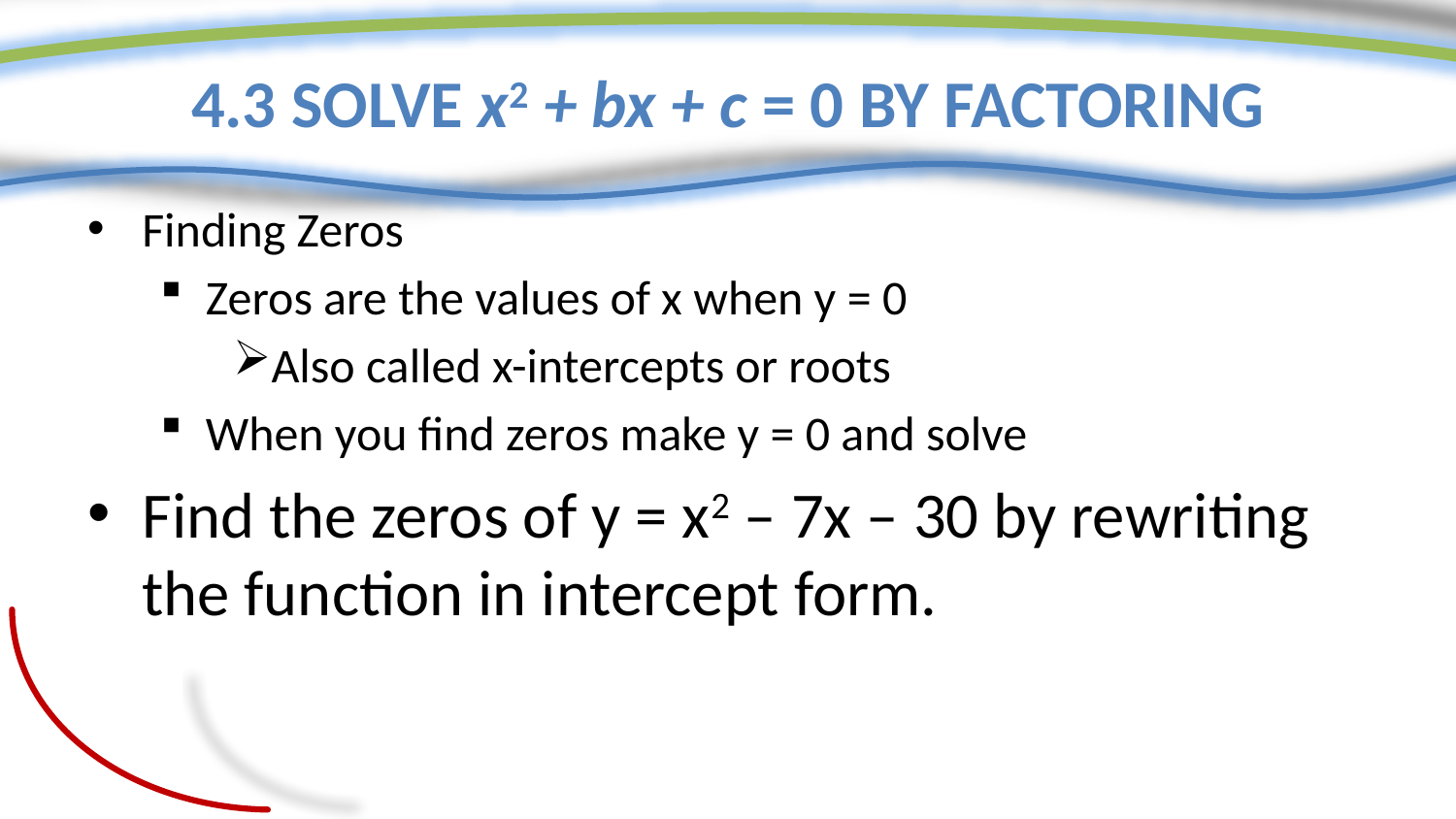

# 4.3 Solve x2 + bx + c = 0 by Factoring
Finding Zeros
Zeros are the values of x when y = 0
Also called x-intercepts or roots
When you find zeros make y = 0 and solve
Find the zeros of y = x2 – 7x – 30 by rewriting the function in intercept form.